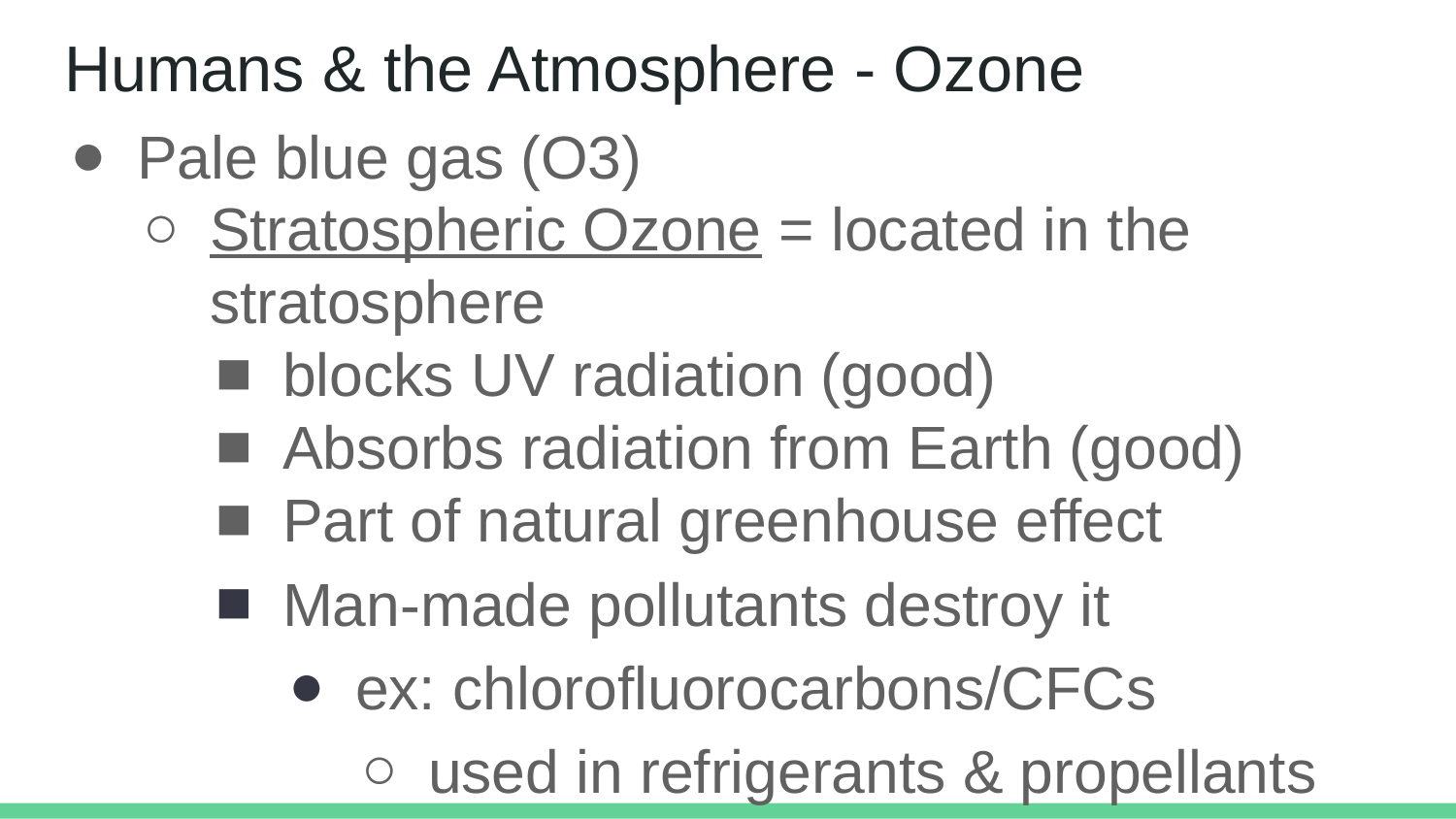

# Humans & the Atmosphere - Ozone

Pale blue gas (O3)
Stratospheric Ozone = located in the stratosphere
blocks UV radiation (good)
Absorbs radiation from Earth (good)
Part of natural greenhouse effect
Man-made pollutants destroy it
ex: chlorofluorocarbons/CFCs
used in refrigerants & propellants